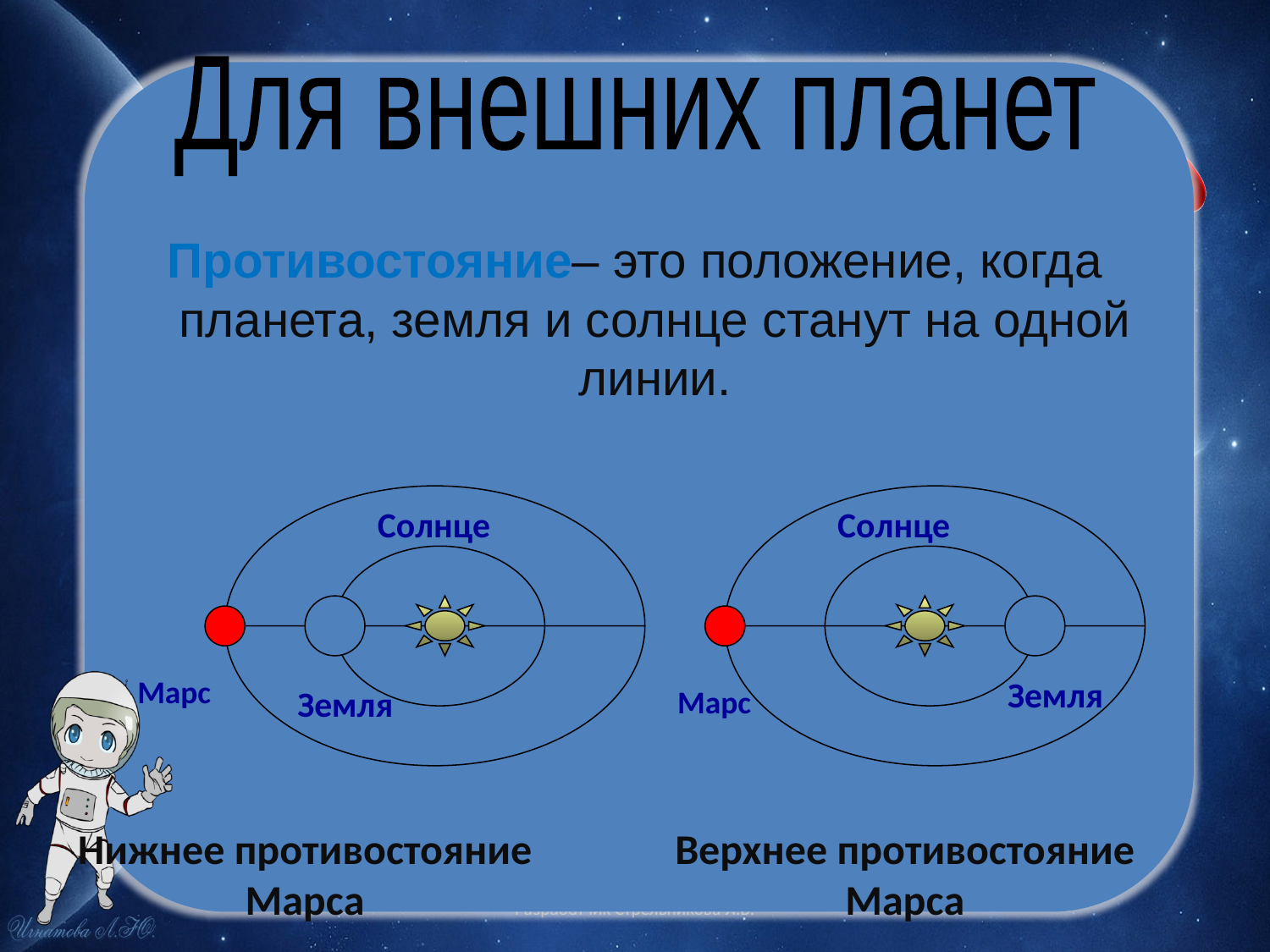

Для внешних планет
Противостояние– это положение, когда планета, земля и солнце станут на одной линии.

Солнце
Солнце

Марс
Земля
Земля
Марс
Нижнее противостояние Марса
Верхнее противостояние Марса
Разработчик Стрельникова Л.В.